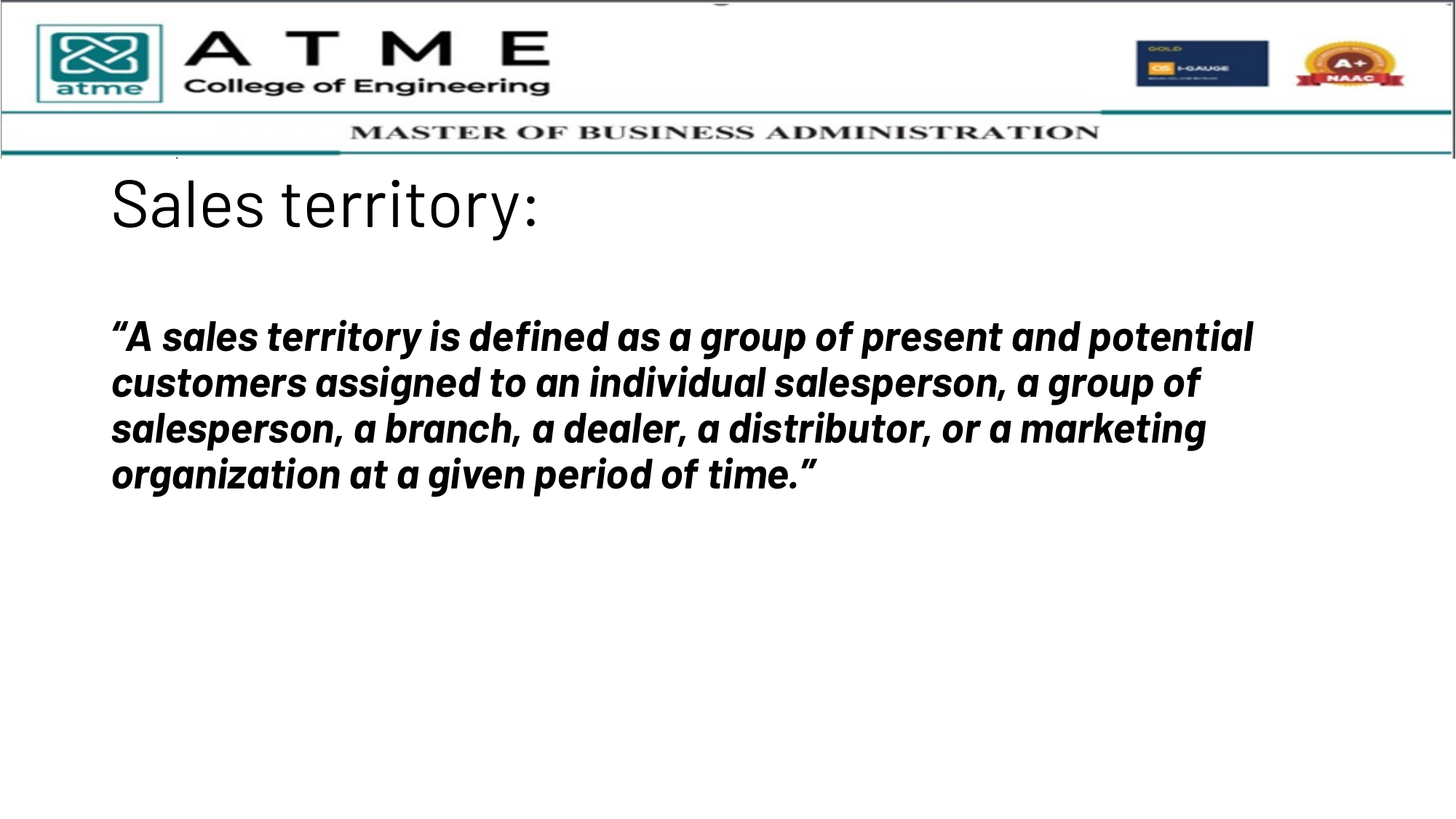

# Sales territory:

“A sales territory is defined as a group of present and potential customers assigned to an individual salesperson, a group of salesperson, a branch, a dealer, a distributor, or a marketing organization at a given period of time.”